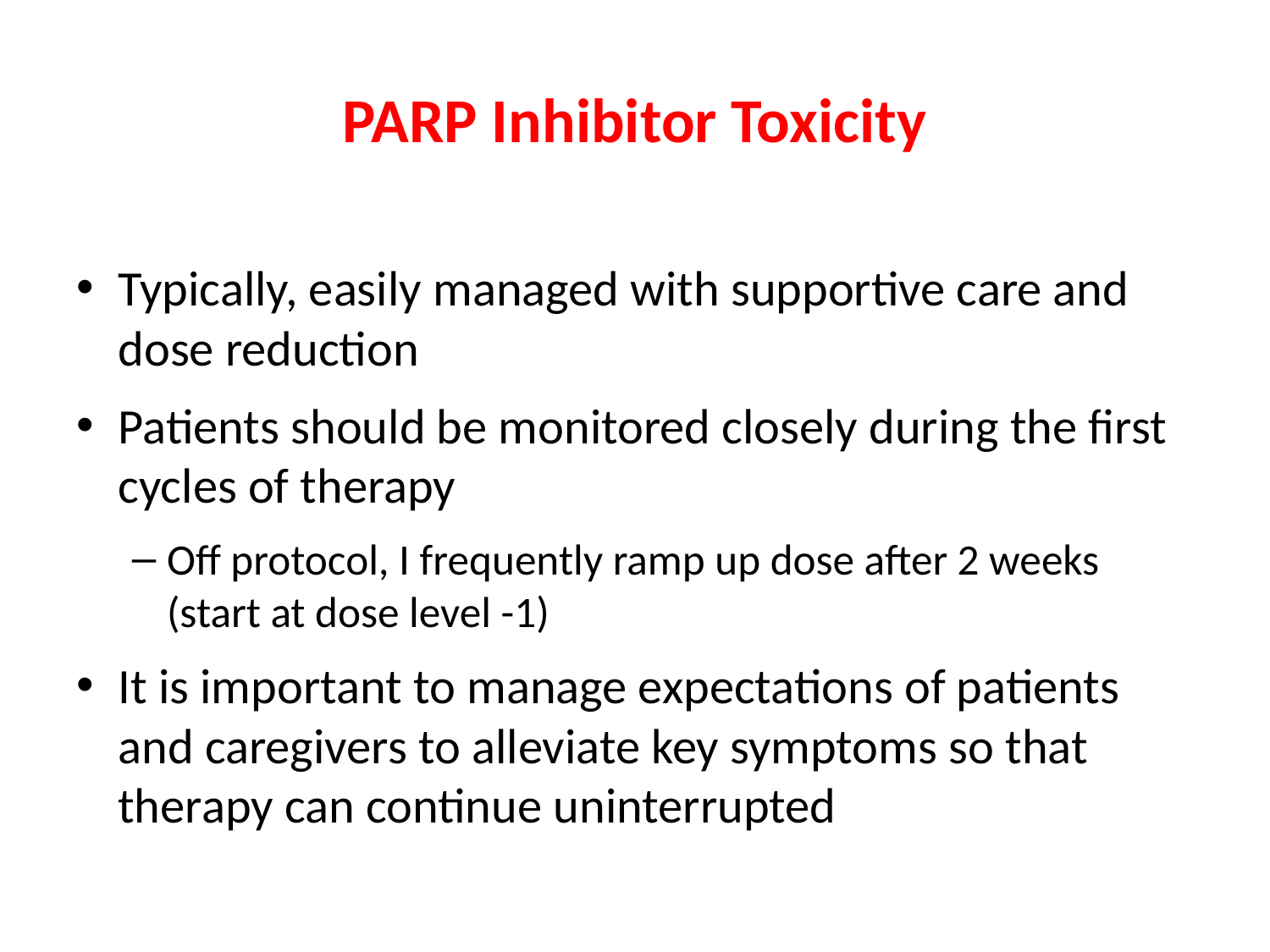

# PARP Inhibitor Toxicity
Typically, easily managed with supportive care and dose reduction
Patients should be monitored closely during the first cycles of therapy
Off protocol, I frequently ramp up dose after 2 weeks (start at dose level -1)
It is important to manage expectations of patients and caregivers to alleviate key symptoms so that therapy can continue uninterrupted